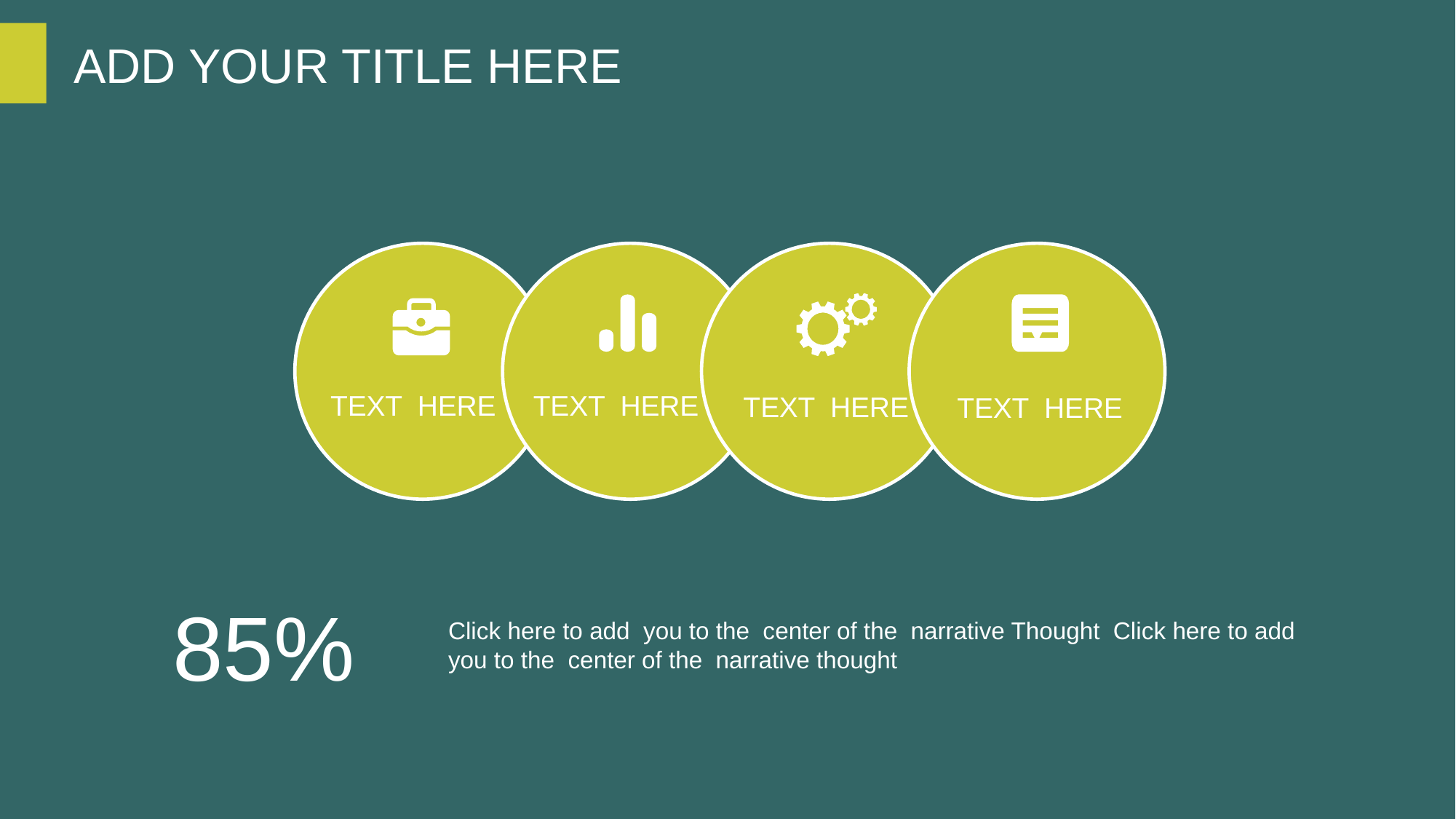

ADD YOUR TITLE HERE

  TEXT  HERE

  TEXT  HERE

  TEXT  HERE

  TEXT  HERE
85%
Click here to add  you to the  center of the  narrative Thought  Click here to add
you to the  center of the  narrative thought